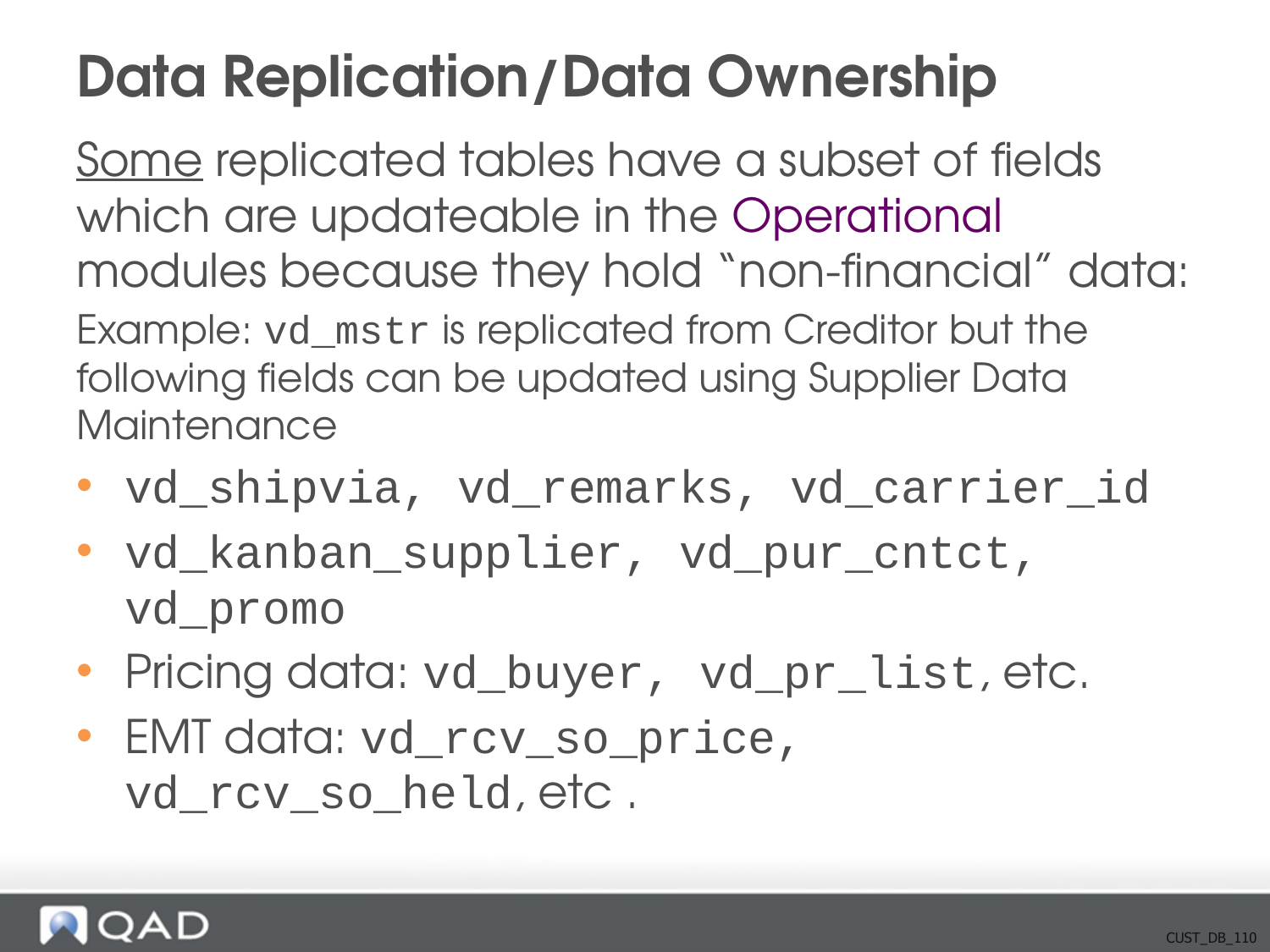

# Data Replication/Data Ownership
Some replicated tables have a subset of fields which are updateable in the Operational modules because they hold “non-financial” data:
Example: vd_mstr is replicated from Creditor but the following fields can be updated using Supplier Data Maintenance
vd_shipvia, vd_remarks, vd_carrier_id
vd_kanban_supplier, vd_pur_cntct, vd_promo
Pricing data: vd_buyer, vd_pr_list, etc.
EMT data: vd_rcv_so_price, vd_rcv_so_held, etc .
CUST_DB_110